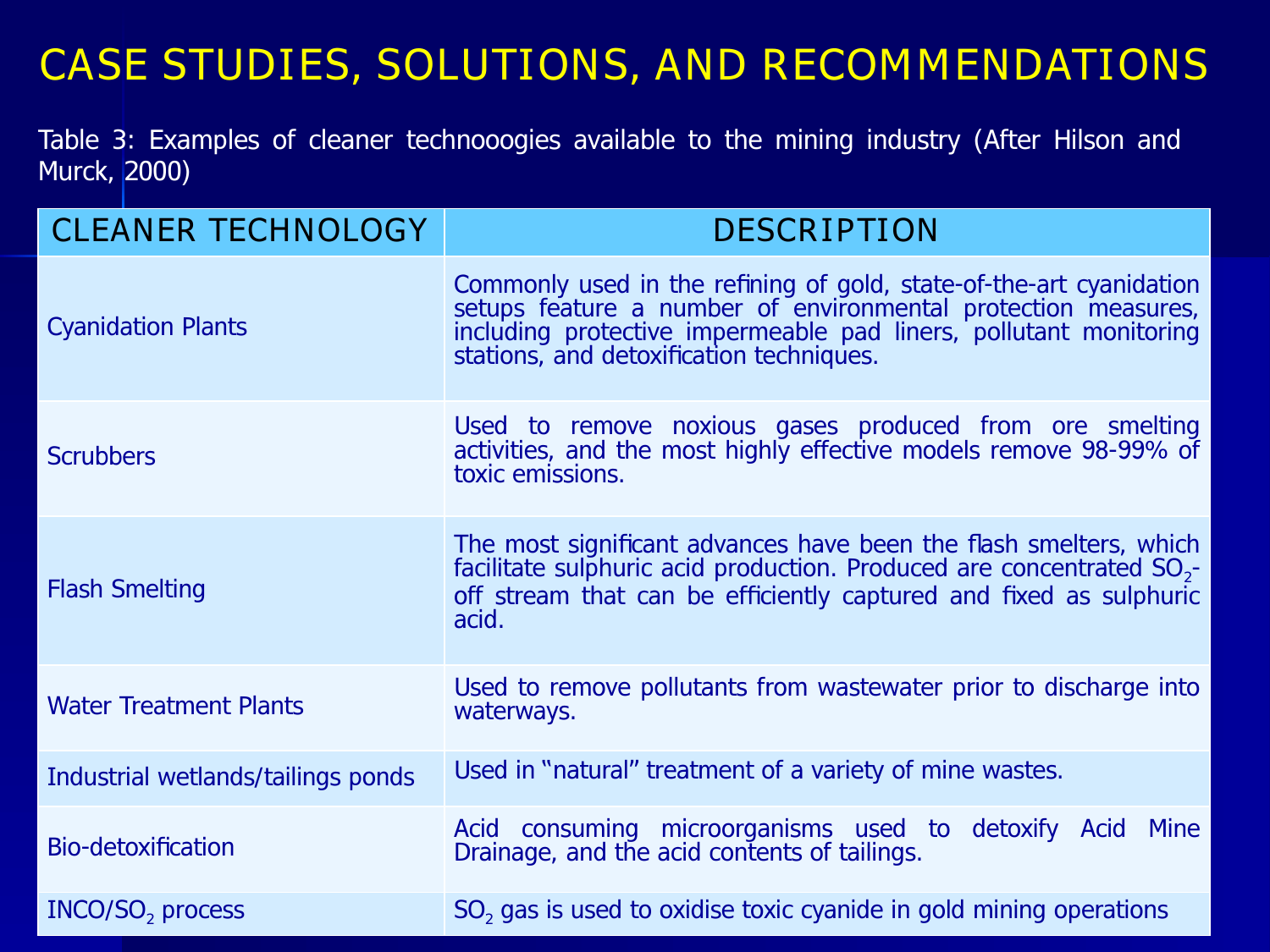

CASE STUDIES, SOLUTIONS, AND RECOMMENDATIONS
Table 3: Examples of cleaner technooogies available to the mining industry (After Hilson and Murck, 2000)
| CLEANER TECHNOLOGY | DESCRIPTION |
| --- | --- |
| Cyanidation Plants | Commonly used in the refining of gold, state-of-the-art cyanidation setups feature a number of environmental protection measures, including protective impermeable pad liners, pollutant monitoring stations, and detoxification techniques. |
| Scrubbers | Used to remove noxious gases produced from ore smelting activities, and the most highly effective models remove 98-99% of toxic emissions. |
| Flash Smelting | The most significant advances have been the flash smelters, which facilitate sulphuric acid production. Produced are concentrated SO2-off stream that can be efficiently captured and fixed as sulphuric acid. |
| Water Treatment Plants | Used to remove pollutants from wastewater prior to discharge into waterways. |
| Industrial wetlands/tailings ponds | Used in “natural” treatment of a variety of mine wastes. |
| Bio-detoxification | Acid consuming microorganisms used to detoxify Acid Mine Drainage, and the acid contents of tailings. |
| INCO/SO2 process | SO2 gas is used to oxidise toxic cyanide in gold mining operations |
37